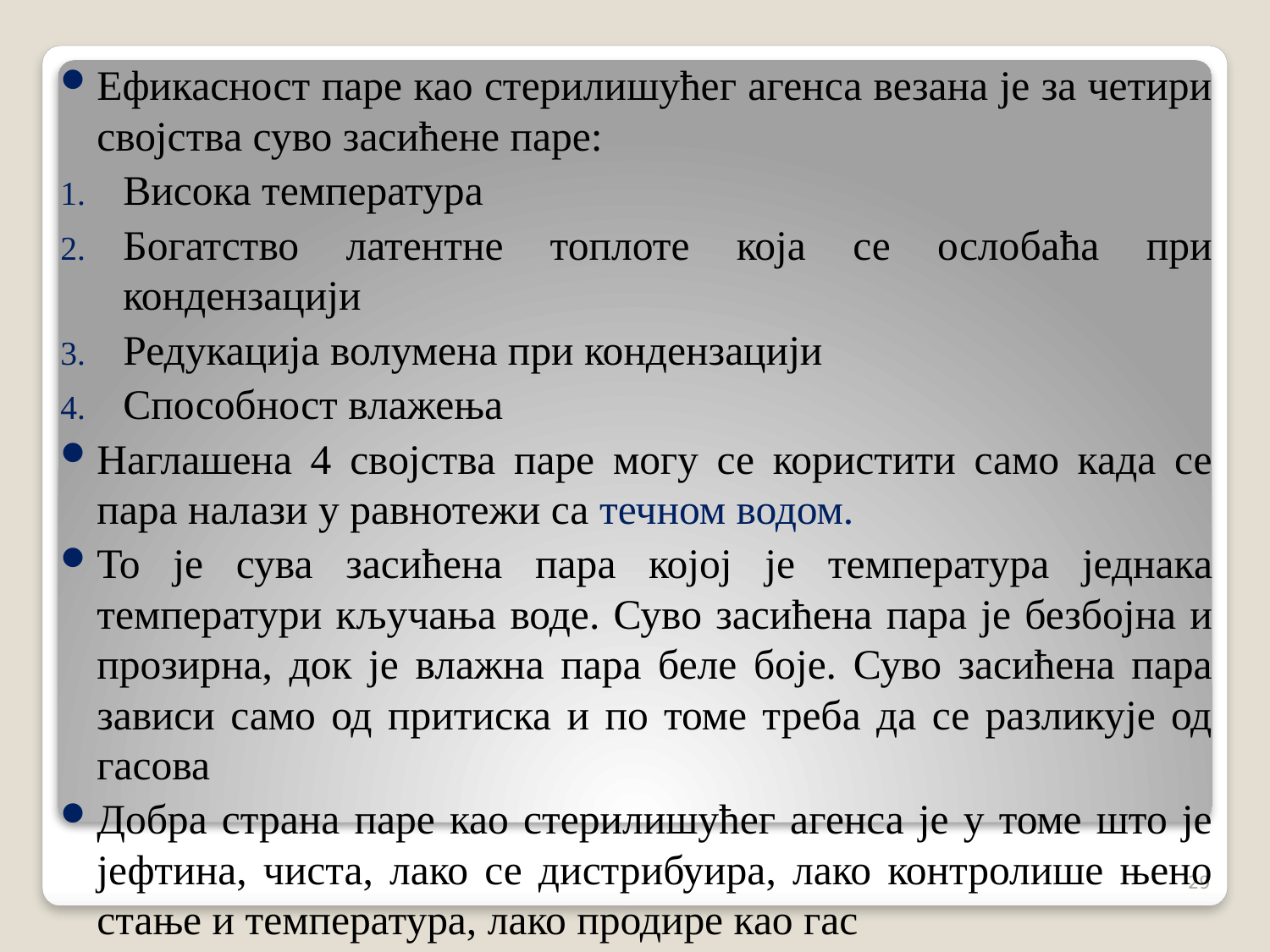

Ефикасност паре као стерилишућег агенса везана је за четири својства суво засићене паре:
Висока температура
Богатство латентне топлоте која се ослобаћа при кондензацији
Редукација волумена при кондензацији
Способност влажења
Наглашена 4 својства паре могу се користити само када се пара налази у равнотежи са течном водом.
То је сува засићена пара којој је температура једнака температури кључања воде. Суво засићена пара је безбојна и прозирна, док је влажна пара беле боје. Суво засићена пара зависи само од притиска и по томе треба да се разликује од гасова
Добра страна паре као стерилишућег агенса је у томе што је јефтина, чиста, лако се дистрибуира, лако контролише њено стање и температура, лако продире као гас

29